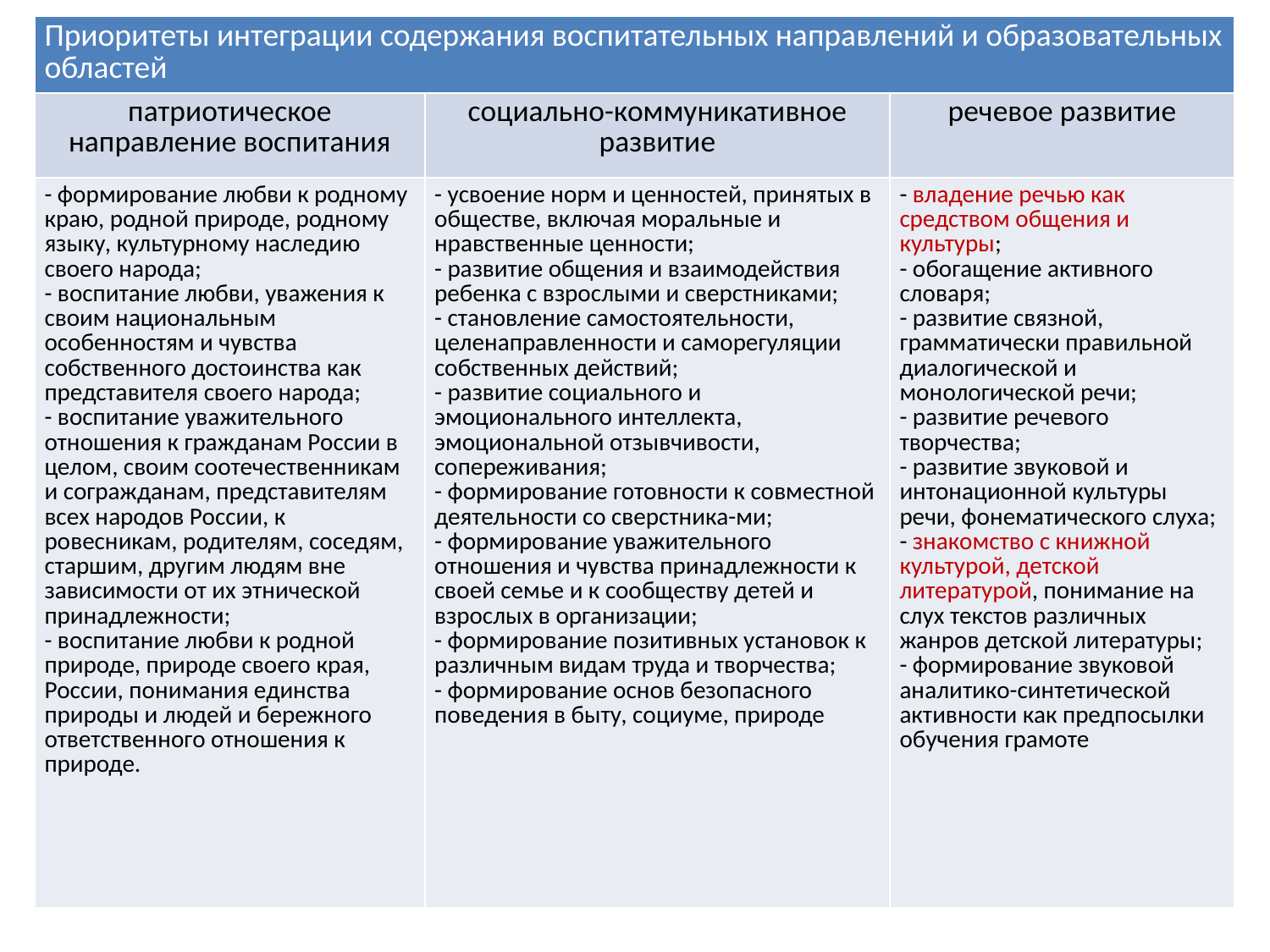

| Приоритеты интеграции содержания воспитательных направлений и образовательных областей |  |  |
| --- | --- | --- |
| патриотическое направление воспитания | социально-коммуникативное развитие | речевое развитие |
| - формирование любви к родному краю, родной природе, родному языку, культурному наследию своего народа; - воспитание любви, уважения к своим национальным особенностям и чувства собственного достоинства как представителя своего народа; - воспитание уважительного отношения к гражданам России в целом, своим соотечественникам и согражданам, представителям всех народов России, к ровесникам, родителям, соседям, старшим, другим людям вне зависимости от их этнической принадлежности; - воспитание любви к родной природе, природе своего края, России, понимания единства природы и людей и бережного ответственного отношения к природе. | - усвоение норм и ценностей, принятых в обществе, включая моральные и нравственные ценности; - развитие общения и взаимодействия ребенка с взрослыми и сверстниками; - становление самостоятельности, целенаправленности и саморегуляции собственных действий; - развитие социального и эмоционального интеллекта, эмоциональной отзывчивости, сопереживания; - формирование готовности к совместной деятельности со сверстника-ми; - формирование уважительного отношения и чувства принадлежности к своей семье и к сообществу детей и взрослых в организации; - формирование позитивных установок к различным видам труда и творчества; - формирование основ безопасного поведения в быту, социуме, природе | - владение речью как средством общения и культуры; - обогащение активного словаря; - развитие связной, грамматически правильной диалогической и монологической речи; - развитие речевого творчества; - развитие звуковой и интонационной культуры речи, фонематического слуха; - знакомство с книжной культурой, детской литературой, понимание на слух текстов различных жанров детской литературы; - формирование звуковой аналитико-синтетической активности как предпосылки обучения грамоте |
#